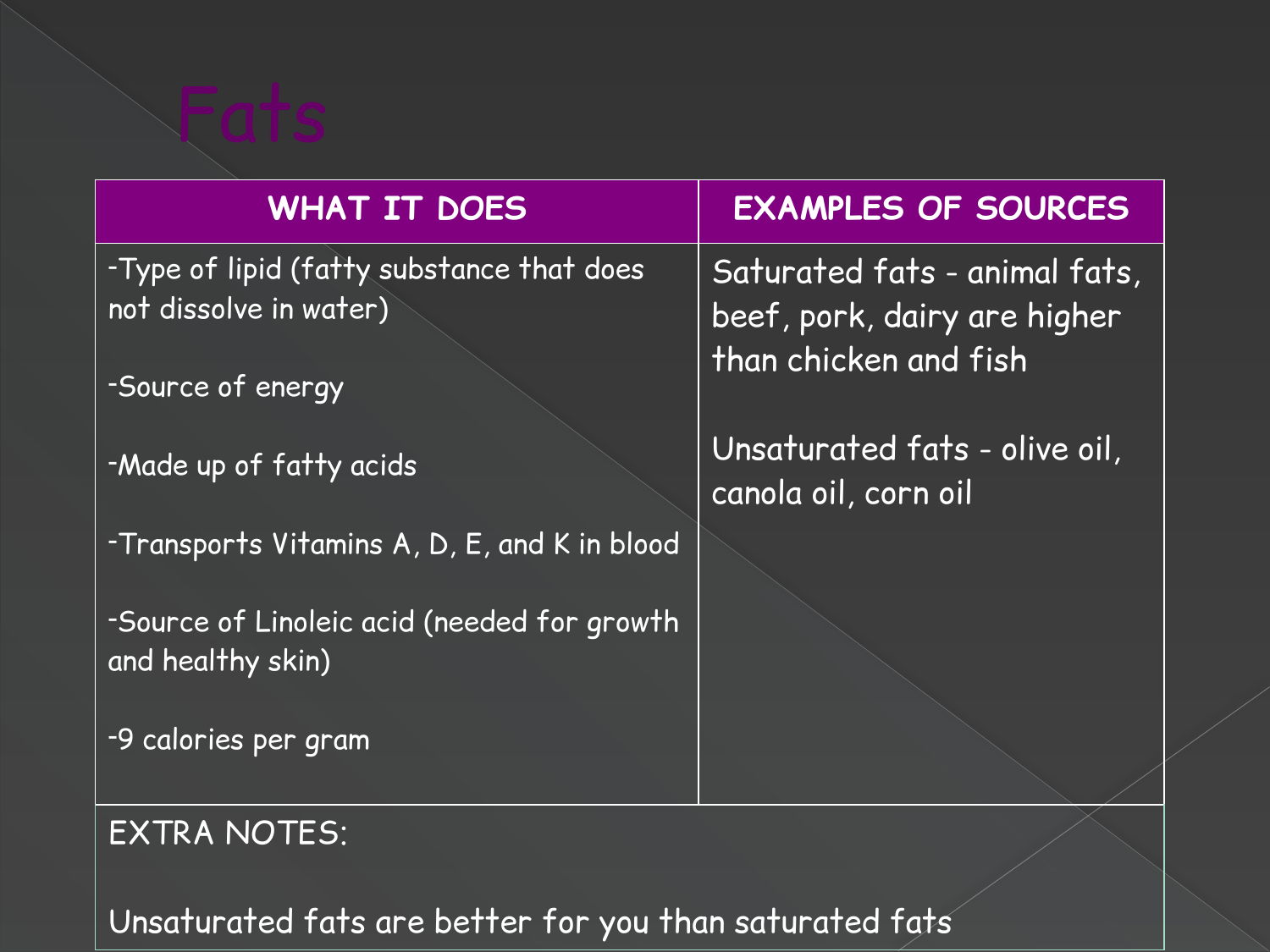

# Fats
| WHAT IT DOES | EXAMPLES OF SOURCES |
| --- | --- |
| Type of lipid (fatty substance that does not dissolve in water) Source of energy Made up of fatty acids Transports Vitamins A, D, E, and K in blood Source of Linoleic acid (needed for growth and healthy skin) 9 calories per gram | Saturated fats - animal fats, beef, pork, dairy are higher than chicken and fish Unsaturated fats - olive oil, canola oil, corn oil |
| EXTRA NOTES: Unsaturated fats are better for you than saturated fats |  |